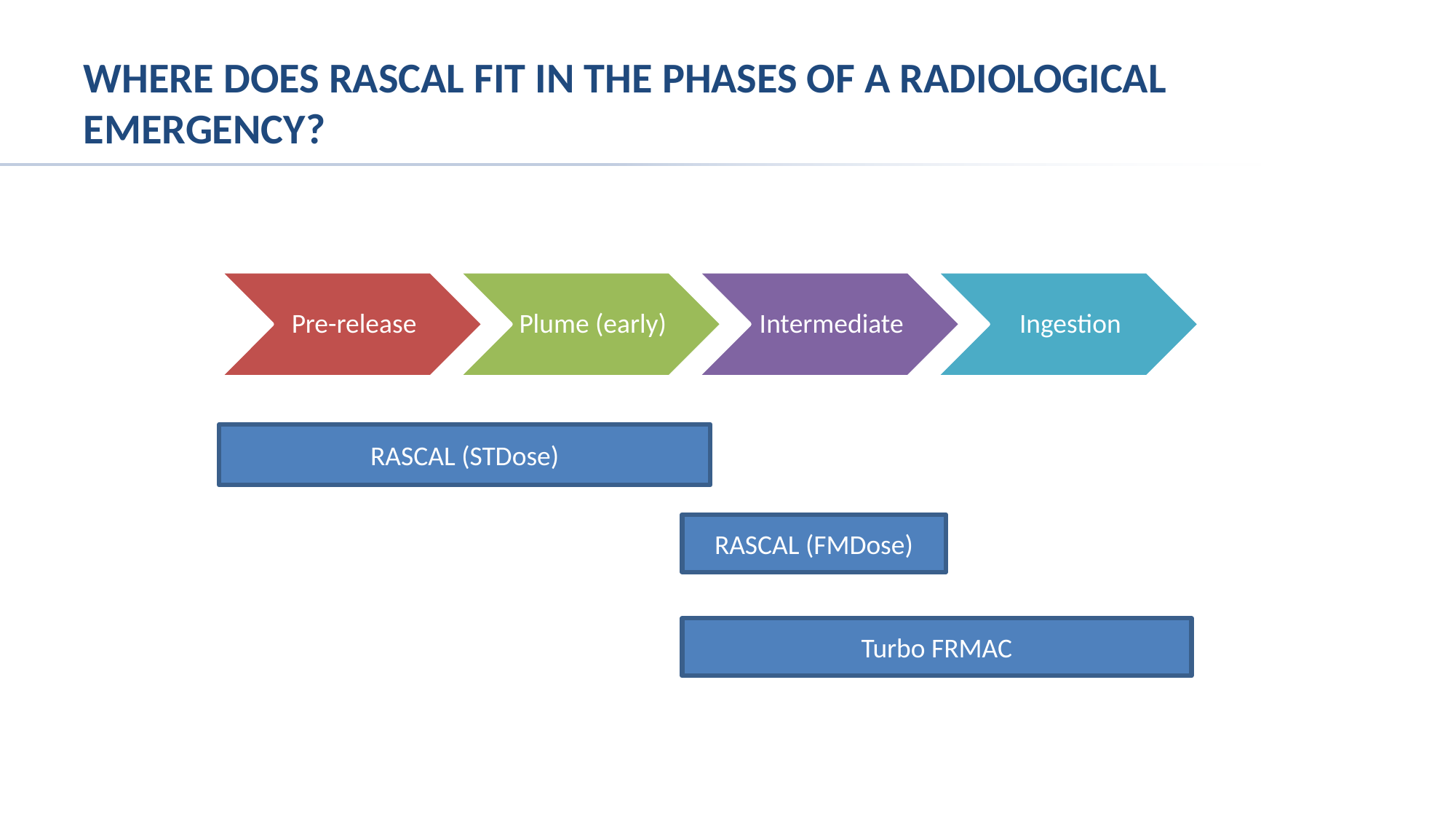

# Where does RASCAL fit in the phases of a radiological emergency?
Pre-release
Plume (early)
Intermediate
Ingestion
RASCAL (STDose)
RASCAL (FMDose)
Turbo FRMAC